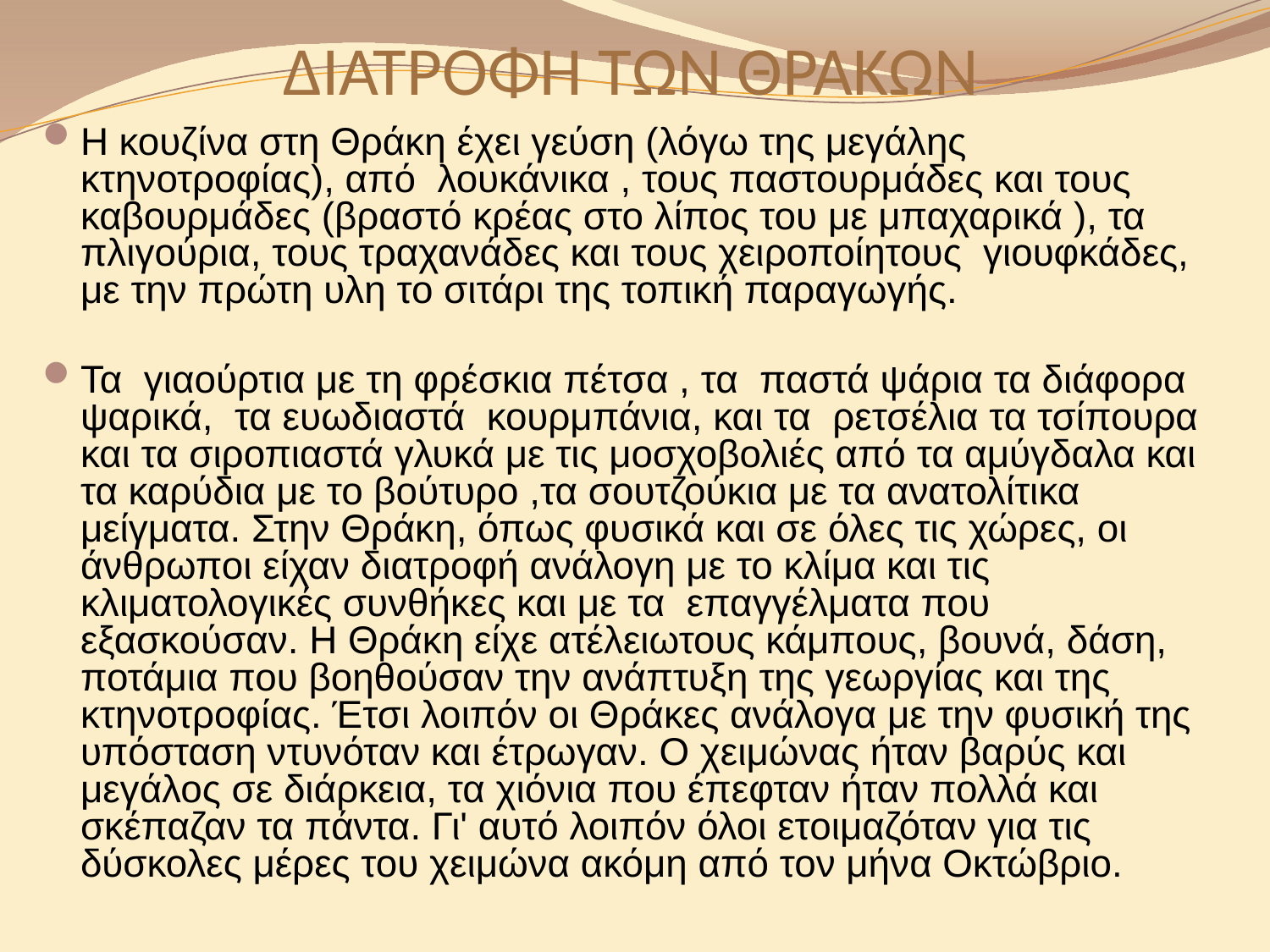

# ΔΙΑΤΡΟΦΗ ΤΩΝ ΘΡΑΚΩΝ
Η κουζίνα στη Θράκη έχει γεύση (λόγω της μεγάλης κτηνοτροφίας), από  λουκάνικα , τους παστουρμάδες και τους  καβουρμάδες (βραστό κρέας στο λίπος του με μπαχαρικά ), τα πλιγούρια, τους τραχανάδες και τους χειροποίητους  γιουφκάδες, με την πρώτη υλη το σιτάρι της τοπική παραγωγής.

Τα  γιαούρτια με τη φρέσκια πέτσα , τα  παστά ψάρια τα διάφορα ψαρικά,  τα ευωδιαστά  κουρμπάνια, και τα  ρετσέλια τα τσίπουρα και τα σιροπιαστά γλυκά με τις μοσχοβολιές από τα αμύγδαλα και τα καρύδια με το βούτυρο ,τα σουτζούκια με τα ανατολίτικα μείγματα. Στην Θράκη, όπως φυσικά και σε όλες τις χώρες, οι άνθρωποι είχαν διατροφή ανάλογη με το κλίμα και τις κλιματολογικές συνθήκες και με τα  επαγγέλματα που εξασκούσαν. Η Θράκη είχε ατέλειωτους κάμπους, βουνά, δάση, ποτάμια που βοηθούσαν την ανάπτυξη της γεωργίας και της κτηνοτροφίας. Έτσι λοιπόν οι Θράκες ανάλογα με την φυσική της υπόσταση ντυνόταν και έτρωγαν. Ο χειμώνας ήταν βαρύς και μεγάλος σε διάρκεια, τα χιόνια που έπεφταν ήταν πολλά και σκέπαζαν τα πάντα. Γι' αυτό λοιπόν όλοι ετοιμαζόταν για τις δύσκολες μέρες του χειμώνα ακόμη από τον μήνα Οκτώβριο.